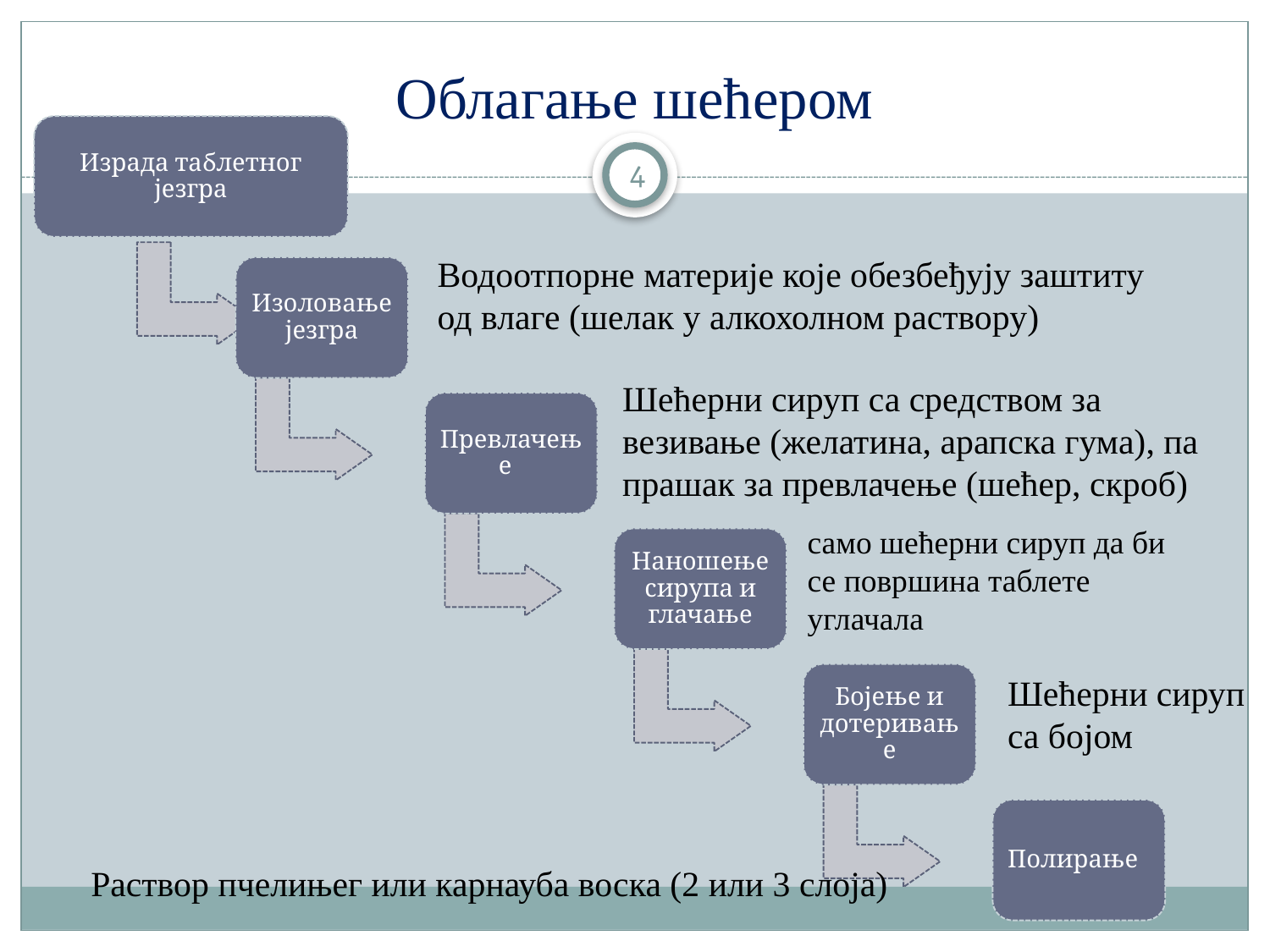

# Облагање шећером
Израда таблетног језгра
Изоловање језгра
Превлачење
Наношење сирупа и глачање
Бојење и дотеривање
Полирање
4
Водоотпорне материје које обезбеђују заштиту од влаге (шелак у алкохолном раствору)
Шећерни сируп са средством за везивање (желатина, арапска гума), па прашак за превлачење (шећер, скроб)
само шећерни сируп да би се површина таблете углачала
Шећерни сируп са бојом
Раствор пчелињег или карнауба воска (2 или 3 слоја)